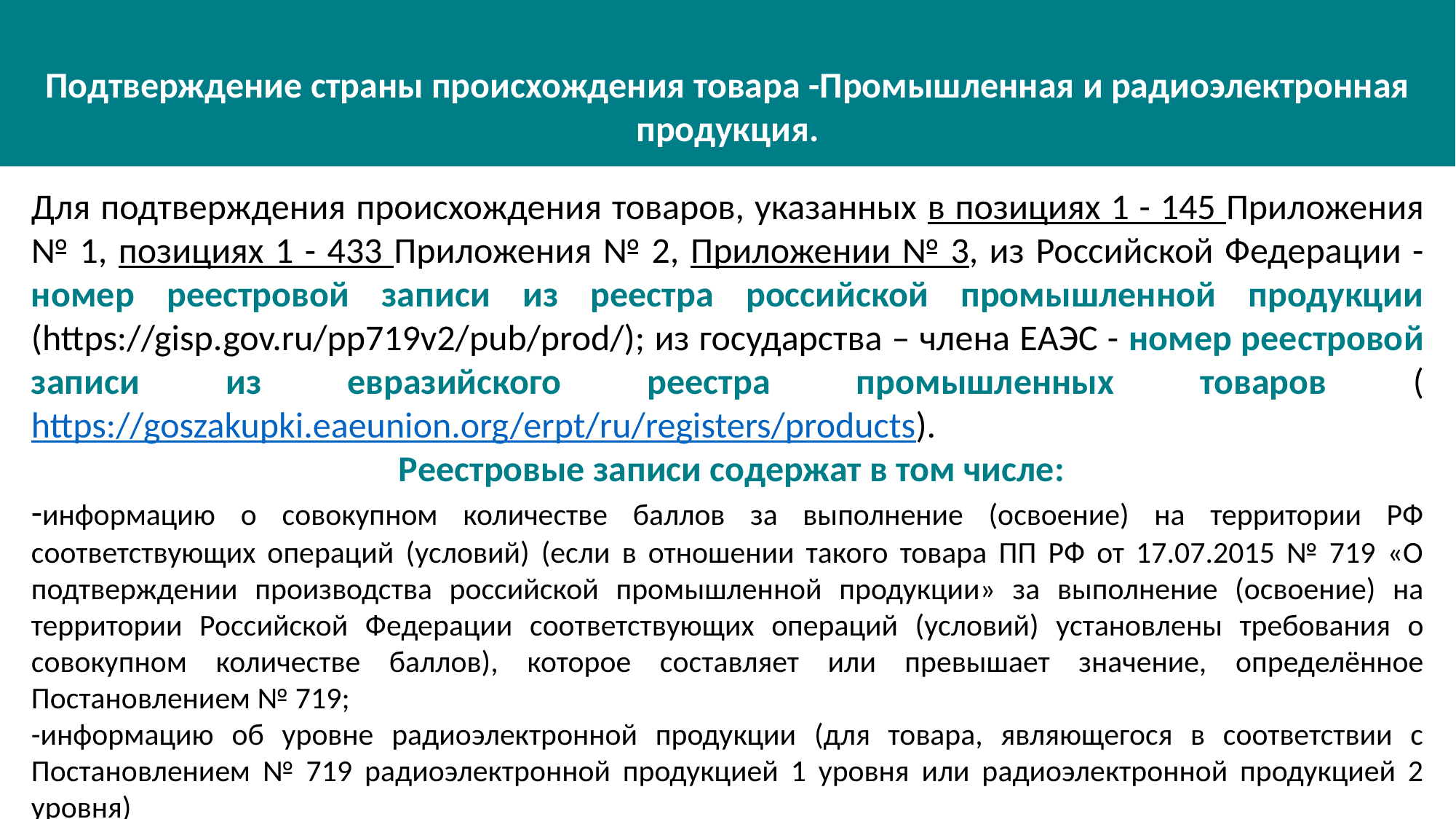

Подтверждение страны происхождения товара -Промышленная и радиоэлектронная продукция.

Для подтверждения происхождения товаров, указанных в позициях 1 - 145 Приложения № 1, позициях 1 - 433 Приложения № 2, Приложении № 3, из Российской Федерации - номер реестровой записи из реестра российской промышленной продукции (https://gisp.gov.ru/pp719v2/pub/prod/); из государства – члена ЕАЭС - номер реестровой записи из евразийского реестра промышленных товаров (https://goszakupki.eaeunion.org/erpt/ru/registers/products).
 Реестровые записи содержат в том числе:
-информацию о совокупном количестве баллов за выполнение (освоение) на территории РФ соответствующих операций (условий) (если в отношении такого товара ПП РФ от 17.07.2015 № 719 «О подтверждении производства российской промышленной продукции» за выполнение (освоение) на территории Российской Федерации соответствующих операций (условий) установлены требования о совокупном количестве баллов), которое составляет или превышает значение, определённое Постановлением № 719;
-информацию об уровне радиоэлектронной продукции (для товара, являющегося в соответствии с Постановлением № 719 радиоэлектронной продукцией 1 уровня или радиоэлектронной продукцией 2 уровня)